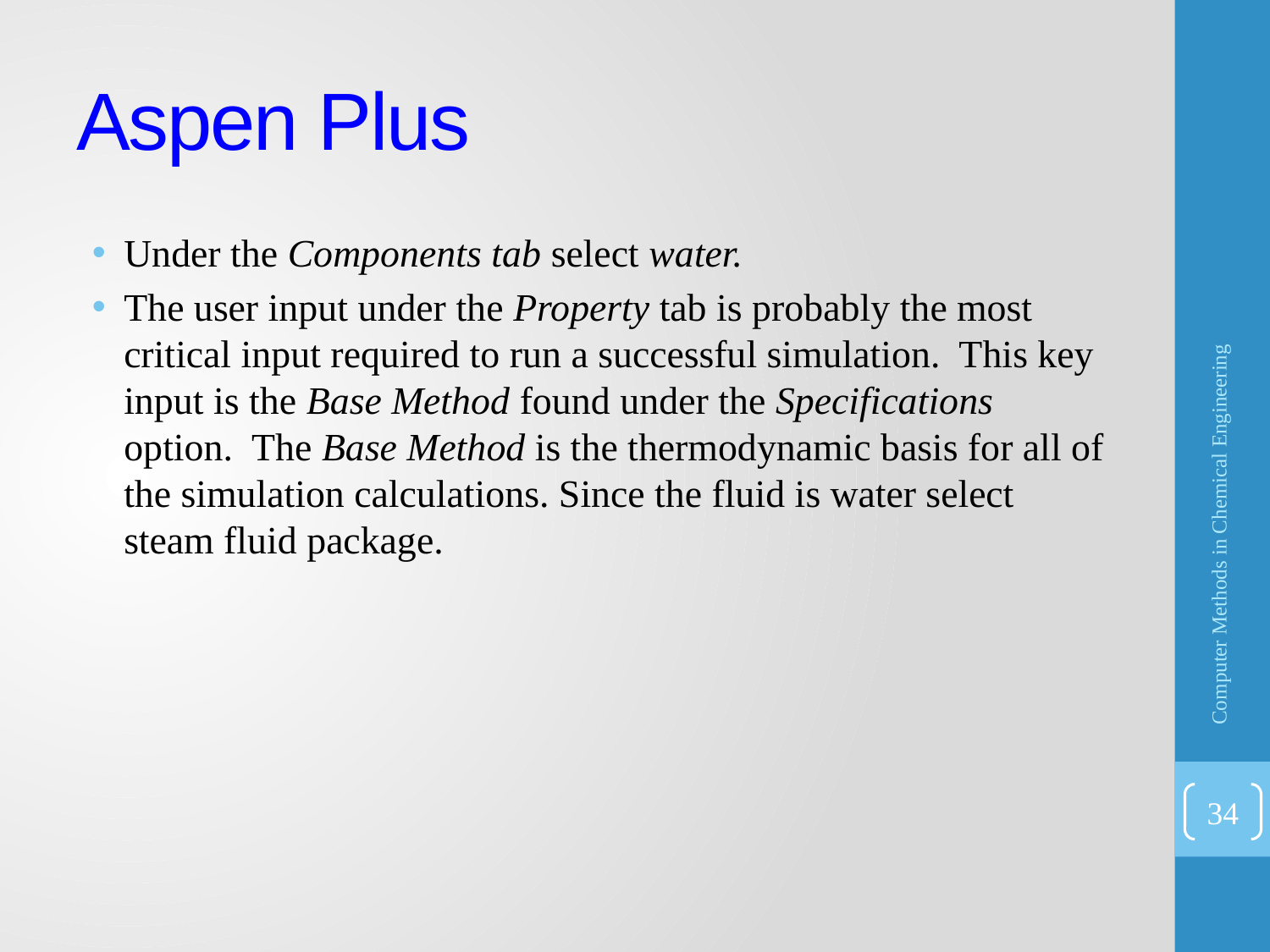

# Aspen Plus
Under the Components tab select water.
The user input under the Property tab is probably the most critical input required to run a successful simulation.  This key input is the Base Method found under the Specifications option.  The Base Method is the thermodynamic basis for all of the simulation calculations. Since the fluid is water select steam fluid package.

Computer Methods in Chemical Engineering
34